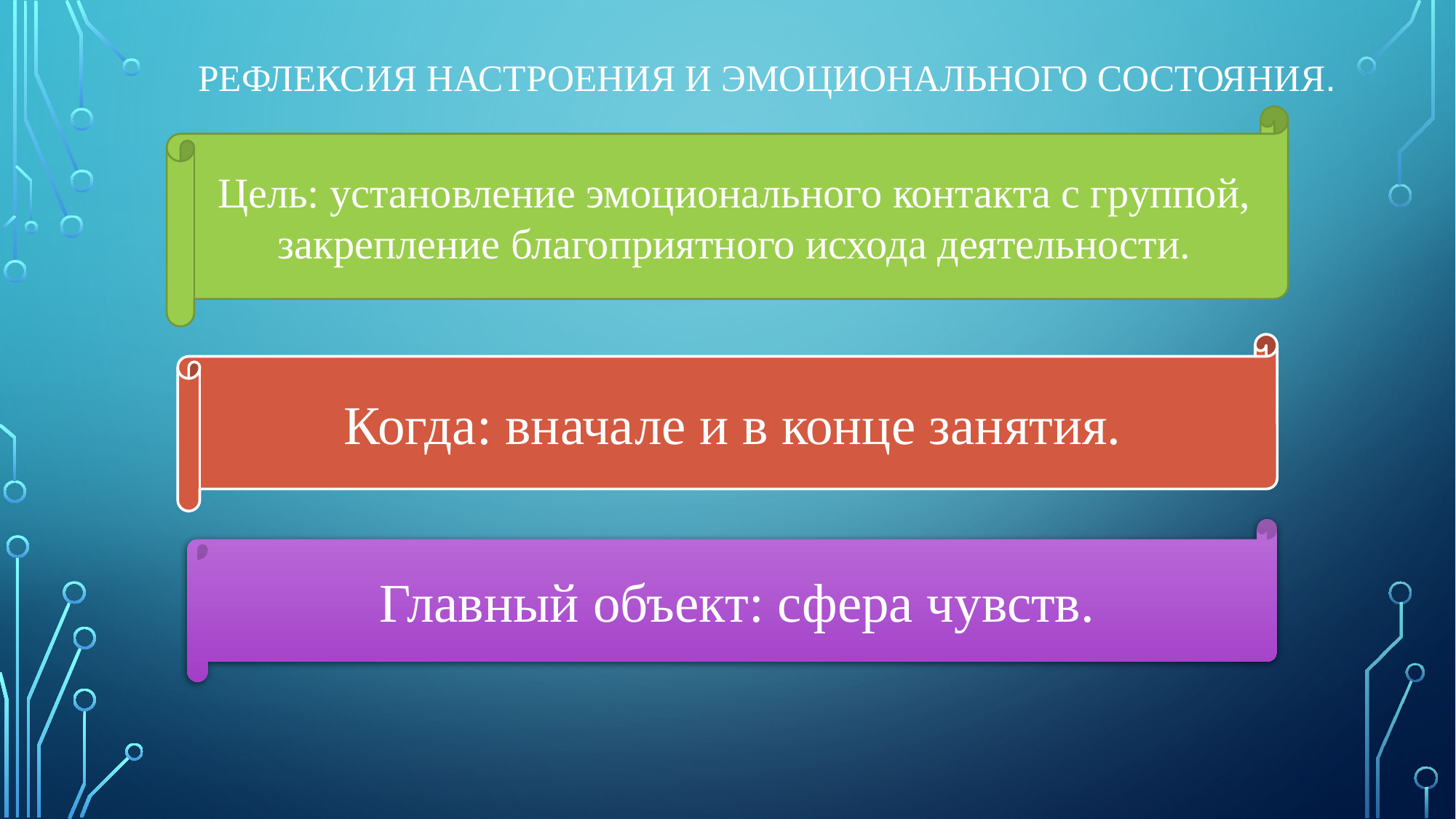

# Рефлексия настроения и эмоционального состояния.
Цель: установление эмоционального контакта с группой, закрепление благоприятного исхода деятельности.
Когда: вначале и в конце занятия.
Главный объект: сфера чувств.